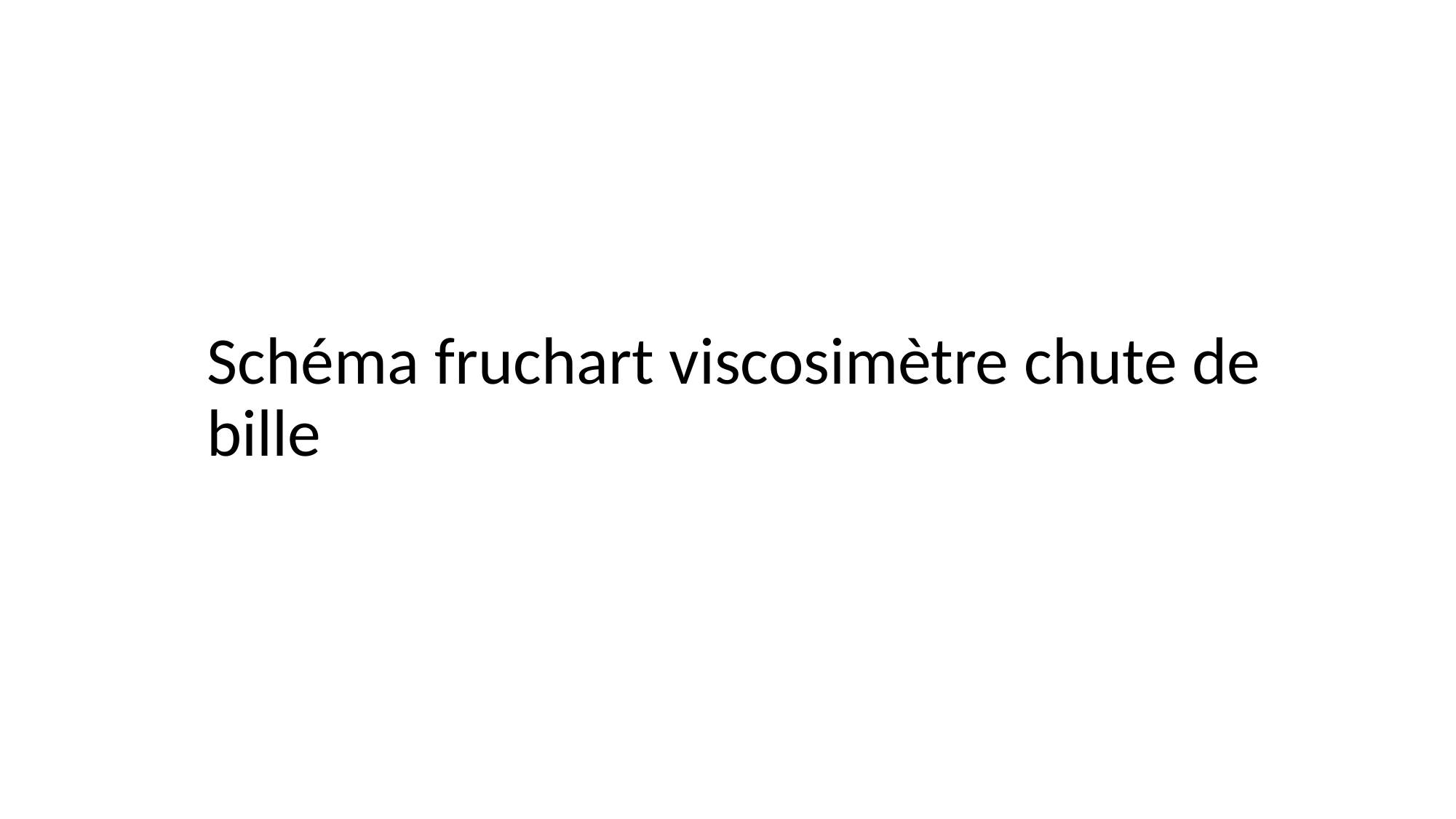

#

Schéma fruchart viscosimètre chute de bille